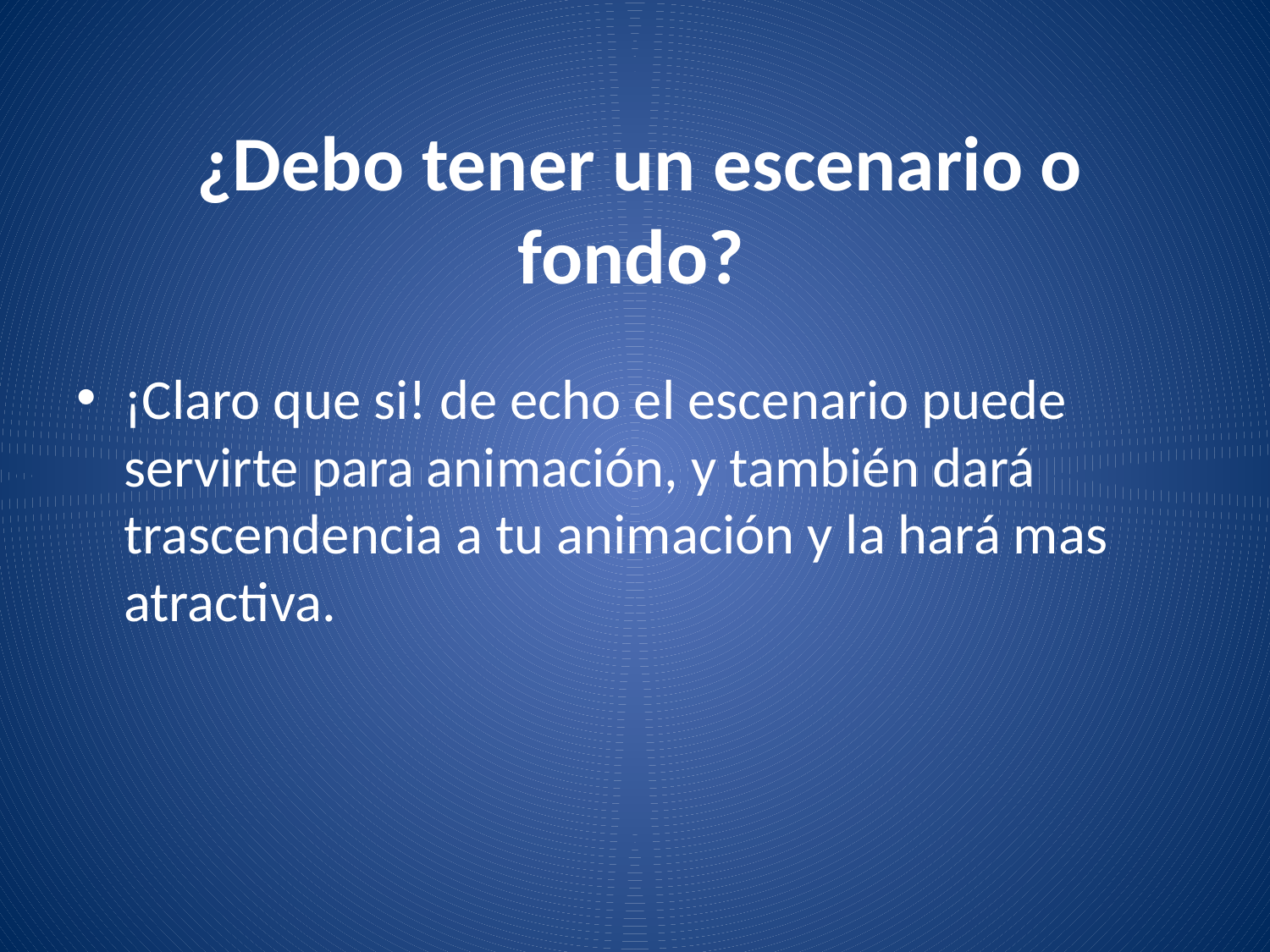

# ¿Debo tener un escenario o fondo?
¡Claro que si! de echo el escenario puede servirte para animación, y también dará trascendencia a tu animación y la hará mas atractiva.